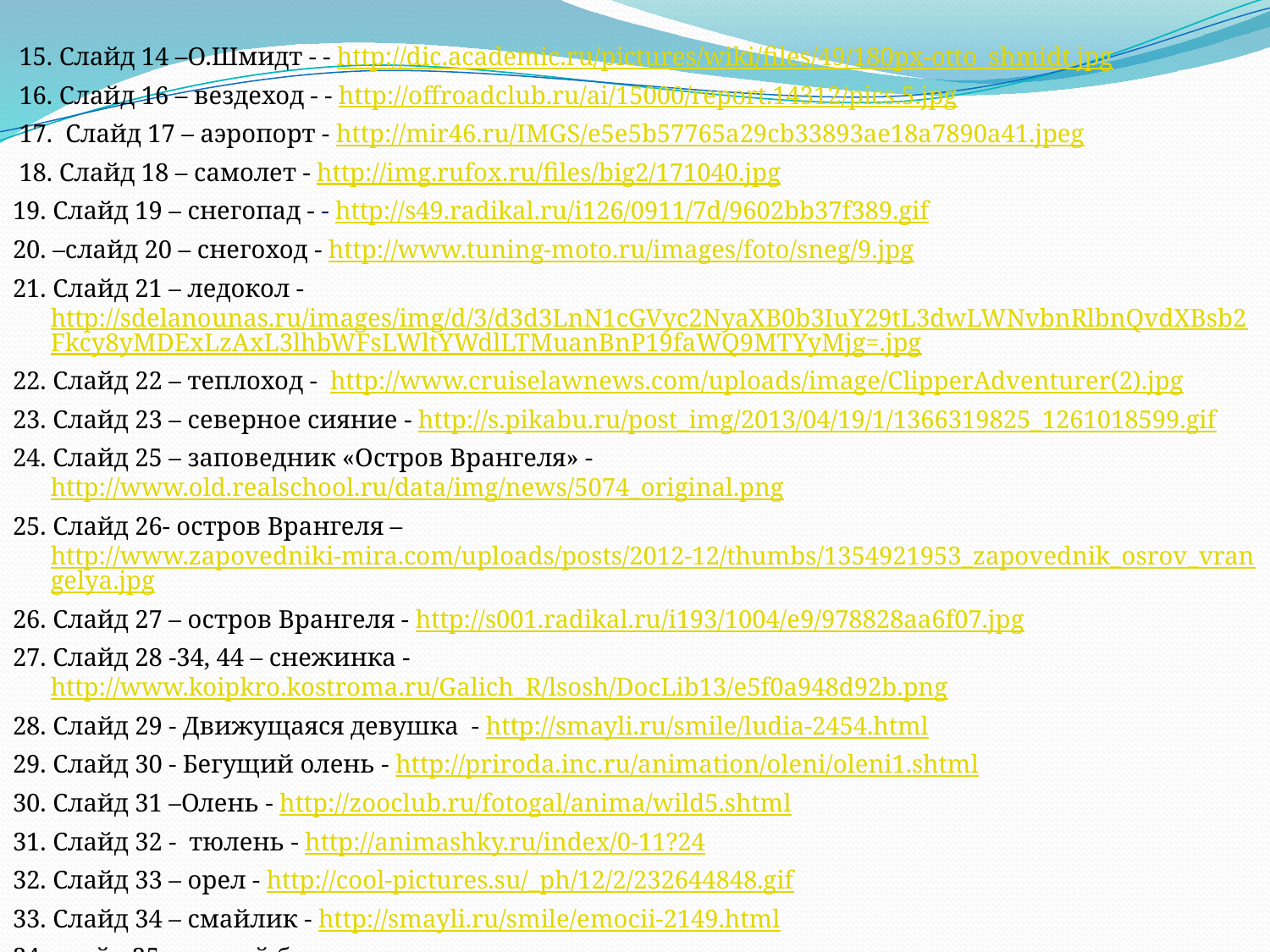

15. Слайд 14 –О.Шмидт - - http://dic.academic.ru/pictures/wiki/files/49/180px-otto_shmidt.jpg
 16. Слайд 16 – вездеход - - http://offroadclub.ru/ai/15000/report.14312/pics.5.jpg
 17.  Слайд 17 – аэропорт - http://mir46.ru/IMGS/e5e5b57765a29cb33893ae18a7890a41.jpeg
 18. Слайд 18 – самолет - http://img.rufox.ru/files/big2/171040.jpg
19. Слайд 19 – снегопад - - http://s49.radikal.ru/i126/0911/7d/9602bb37f389.gif
20. –слайд 20 – снегоход - http://www.tuning-moto.ru/images/foto/sneg/9.jpg
21. Слайд 21 – ледокол - http://sdelanounas.ru/images/img/d/3/d3d3LnN1cGVyc2NyaXB0b3IuY29tL3dwLWNvbnRlbnQvdXBsb2Fkcy8yMDExLzAxL3lhbWFsLWltYWdlLTMuanBnP19faWQ9MTYyMjg=.jpg
22. Слайд 22 – теплоход -  http://www.cruiselawnews.com/uploads/image/ClipperAdventurer(2).jpg
23. Слайд 23 – северное сияние - http://s.pikabu.ru/post_img/2013/04/19/1/1366319825_1261018599.gif
24. Слайд 25 – заповедник «Остров Врангеля» - http://www.old.realschool.ru/data/img/news/5074_original.png
25. Слайд 26- остров Врангеля – http://www.zapovedniki-mira.com/uploads/posts/2012-12/thumbs/1354921953_zapovednik_osrov_vrangelya.jpg
26. Слайд 27 – остров Врангеля - http://s001.radikal.ru/i193/1004/e9/978828aa6f07.jpg
27. Слайд 28 -34, 44 – снежинка - http://www.koipkro.kostroma.ru/Galich_R/lsosh/DocLib13/e5f0a948d92b.png
28. Слайд 29 - Движущаяся девушка  - http://smayli.ru/smile/ludia-2454.html
29. Слайд 30 - Бегущий олень - http://priroda.inc.ru/animation/oleni/oleni1.shtml
30. Слайд 31 –Олень - http://zooclub.ru/fotogal/anima/wild5.shtml
31. Слайд 32 -  тюлень - http://animashky.ru/index/0-11?24
32. Слайд 33 – орел - http://cool-pictures.su/_ph/12/2/232644848.gif
33. Слайд 34 – смайлик - http://smayli.ru/smile/emocii-2149.html
34. слайд 35- птичий базар - http://sdelanounas.ru/i/d/3/d3d3LnJ1c3NpYW4tdHJhdmVscy5ydS9mb3RvMi9zaHlyb3RrYS90ZXh0L2ltZy8wNTIuanBnP19faWQ9MjUwOTE=.jpg